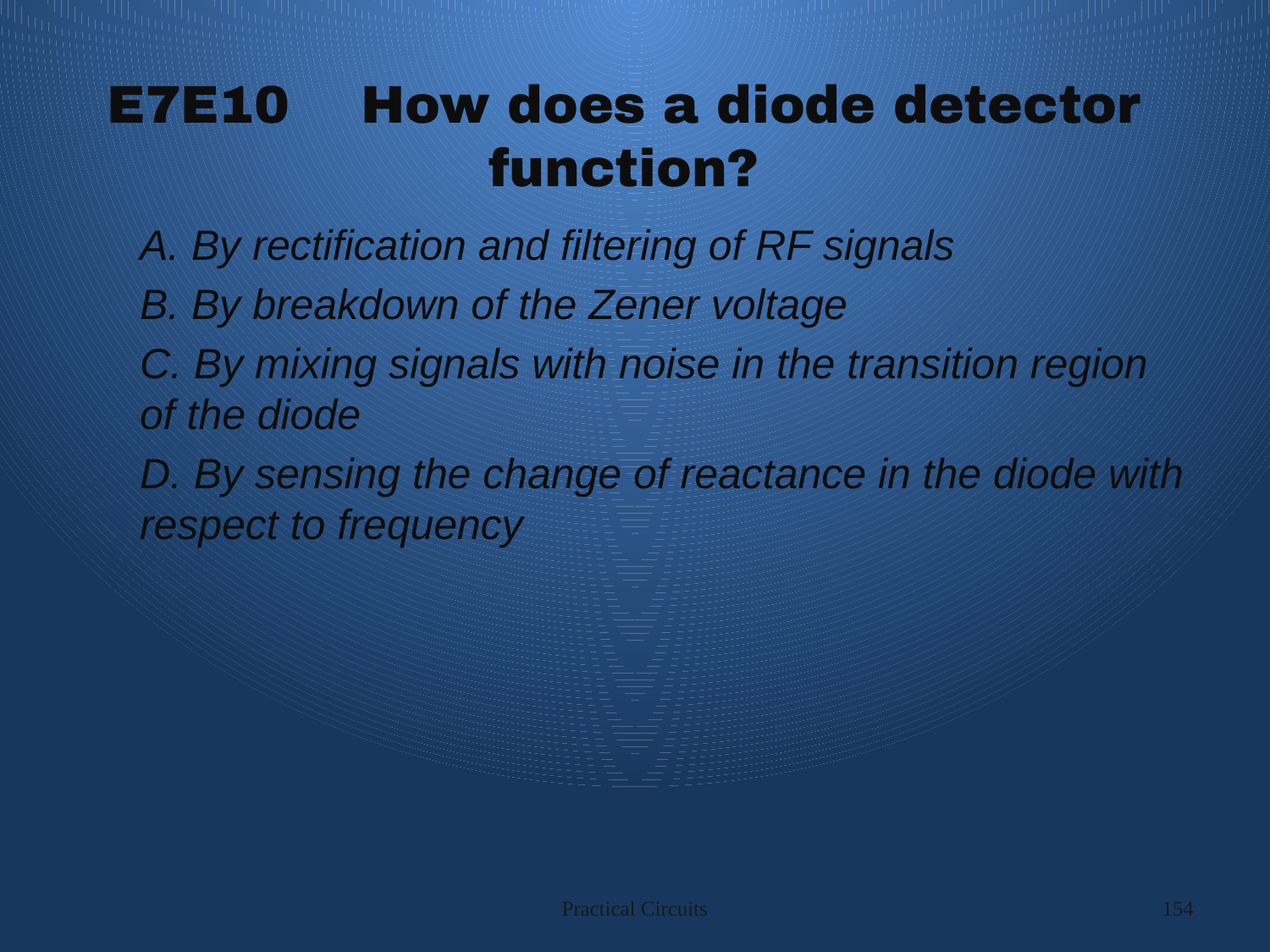

# E7E10    How does a diode detector function?
A. By rectification and filtering of RF signals
B. By breakdown of the Zener voltage
C. By mixing signals with noise in the transition region of the diode
D. By sensing the change of reactance in the diode with respect to frequency
Practical Circuits
154